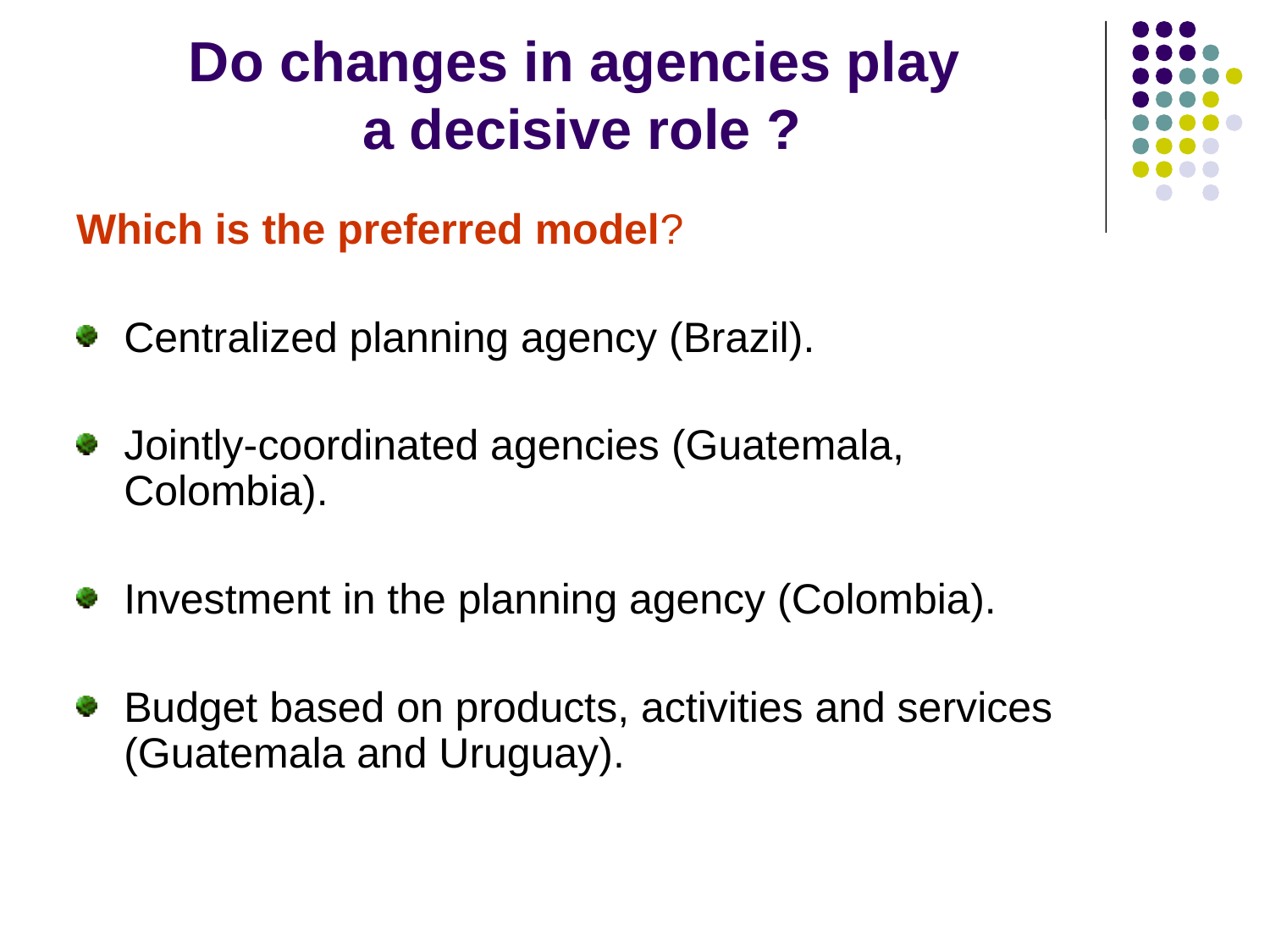

# Do changes in agencies play a decisive role ?
Which is the preferred model?

Centralized planning agency (Brazil).

Jointly-coordinated agencies (Guatemala, Colombia).

Investment in the planning agency (Colombia).

Budget based on products, activities and services (Guatemala and Uruguay).